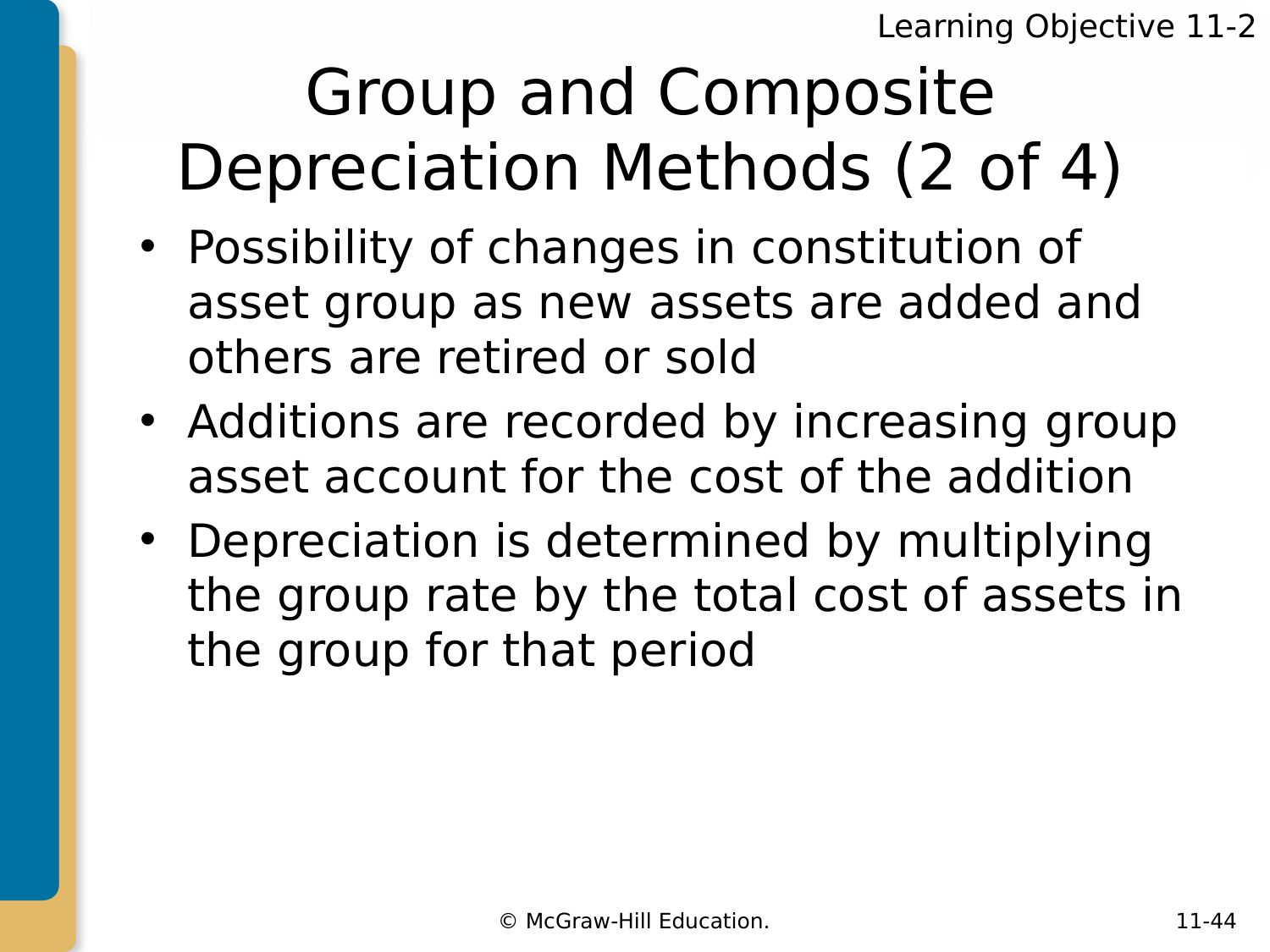

Learning Objective 11-2
# Group and Composite Depreciation Methods (2 of 4)
Possibility of changes in constitution of asset group as new assets are added and others are retired or sold
Additions are recorded by increasing group asset account for the cost of the addition
Depreciation is determined by multiplying the group rate by the total cost of assets in the group for that period